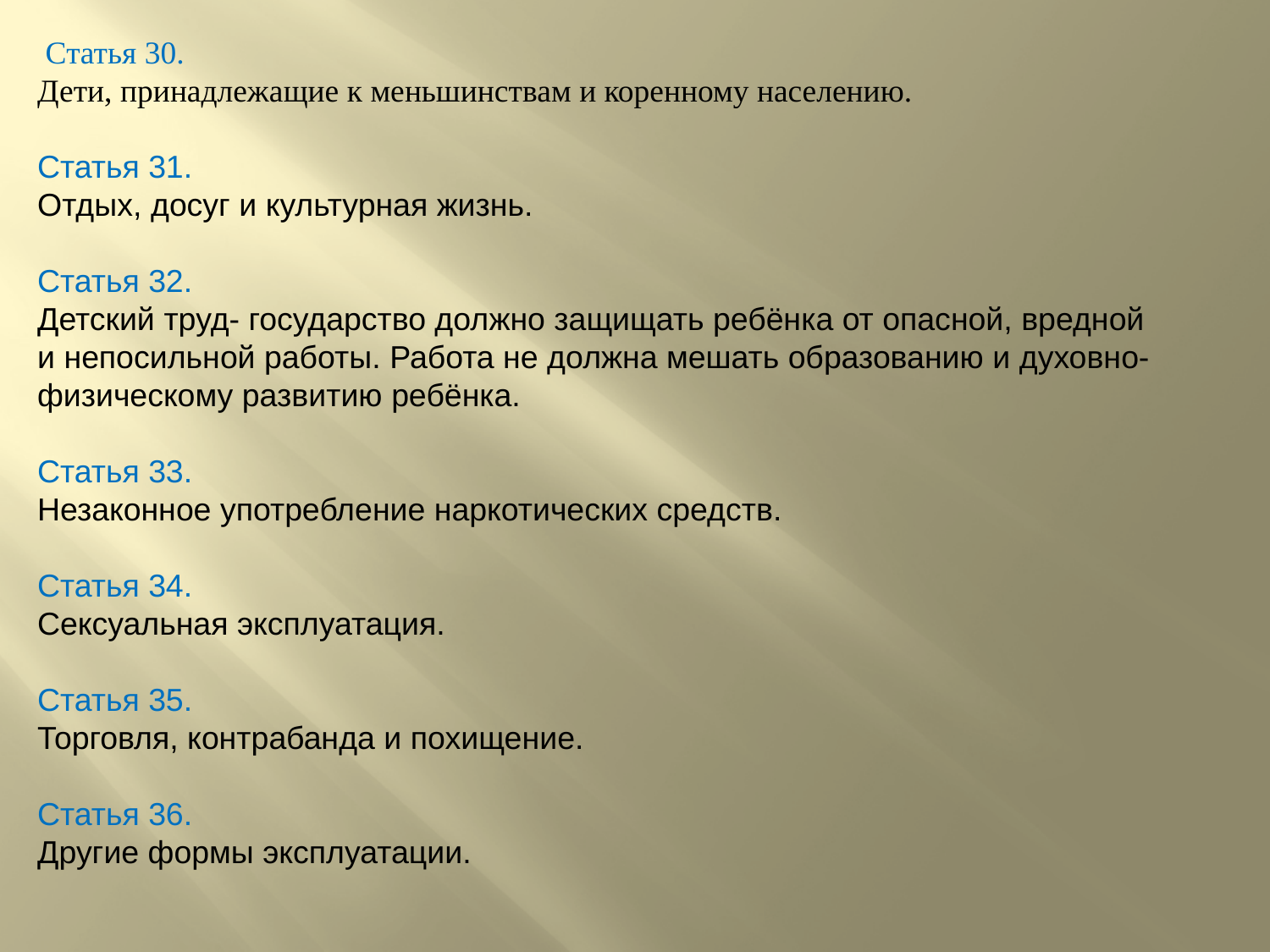

Статья 30.
Дети, принадлежащие к меньшинствам и коренному населению.

Статья 31.
Отдых, досуг и культурная жизнь.

Статья 32.
Детский труд- государство должно защищать ребёнка от опасной, вредной и непосильной работы. Работа не должна мешать образованию и духовно-физическому развитию ребёнка.

Статья 33.
Незаконное употребление наркотических средств.

Статья 34.
Сексуальная эксплуатация.

Статья 35.
Торговля, контрабанда и похищение.

Статья 36.
Другие формы эксплуатации.